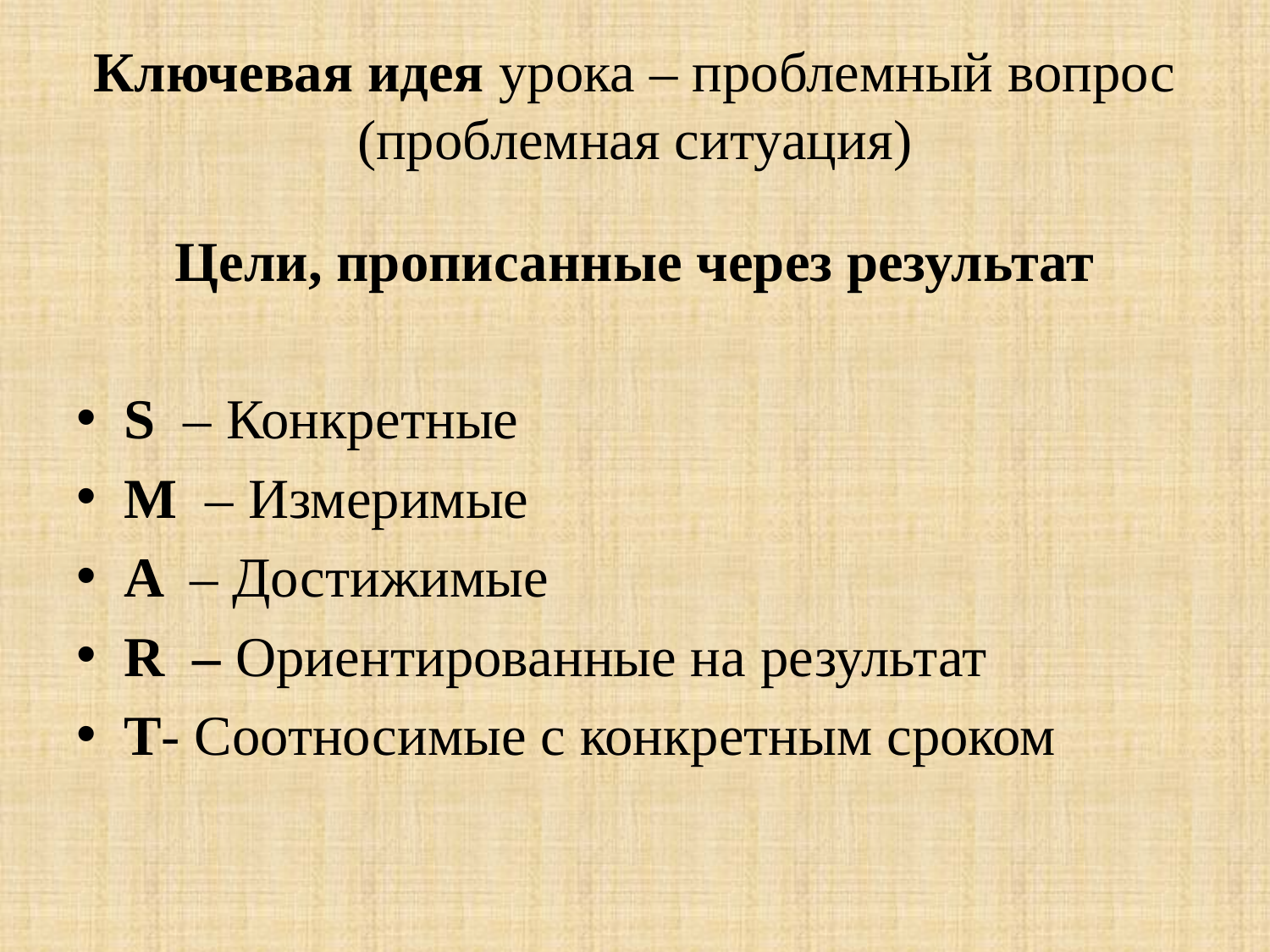

# Ключевая идея урока – проблемный вопрос (проблемная ситуация)
Цели, прописанные через результат

S  – Конкретные
M  – Измеримые
A  – Достижимые
R  – Ориентированные на результат
Т- Соотносимые с конкретным сроком